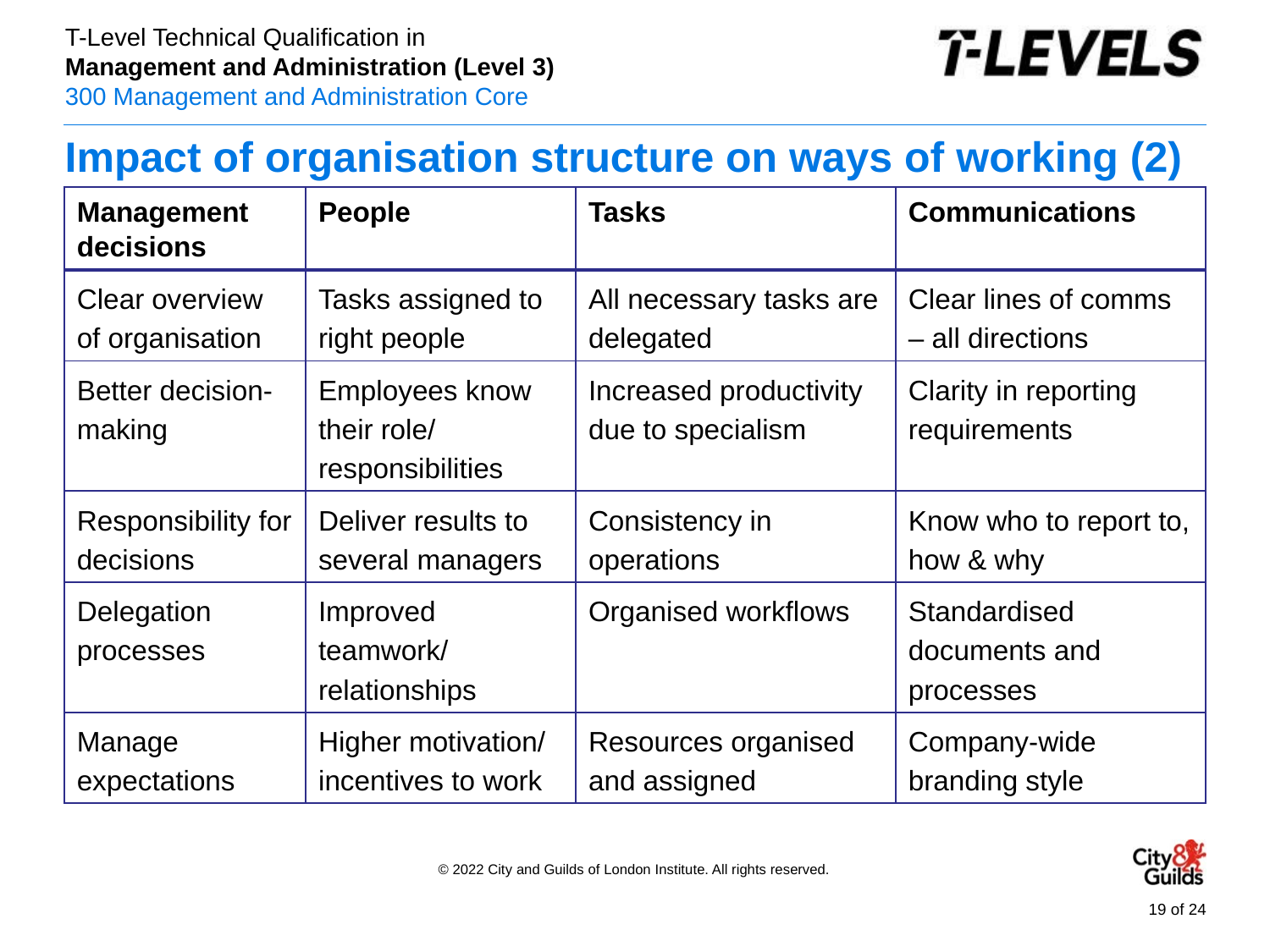

# Impact of organisation structure on ways of working (2)
| Management decisions | People | Tasks | Communications |
| --- | --- | --- | --- |
| Clear overview of organisation | Tasks assigned to right people | All necessary tasks are delegated | Clear lines of comms – all directions |
| Better decision- making | Employees know their role/ responsibilities | Increased productivity due to specialism | Clarity in reporting requirements |
| Responsibility for decisions | Deliver results to several managers | Consistency in operations | Know who to report to, how & why |
| Delegation processes | Improved teamwork/ relationships | Organised workflows | Standardised documents and processes |
| Manage expectations | Higher motivation/ incentives to work | Resources organised and assigned | Company-wide branding style |